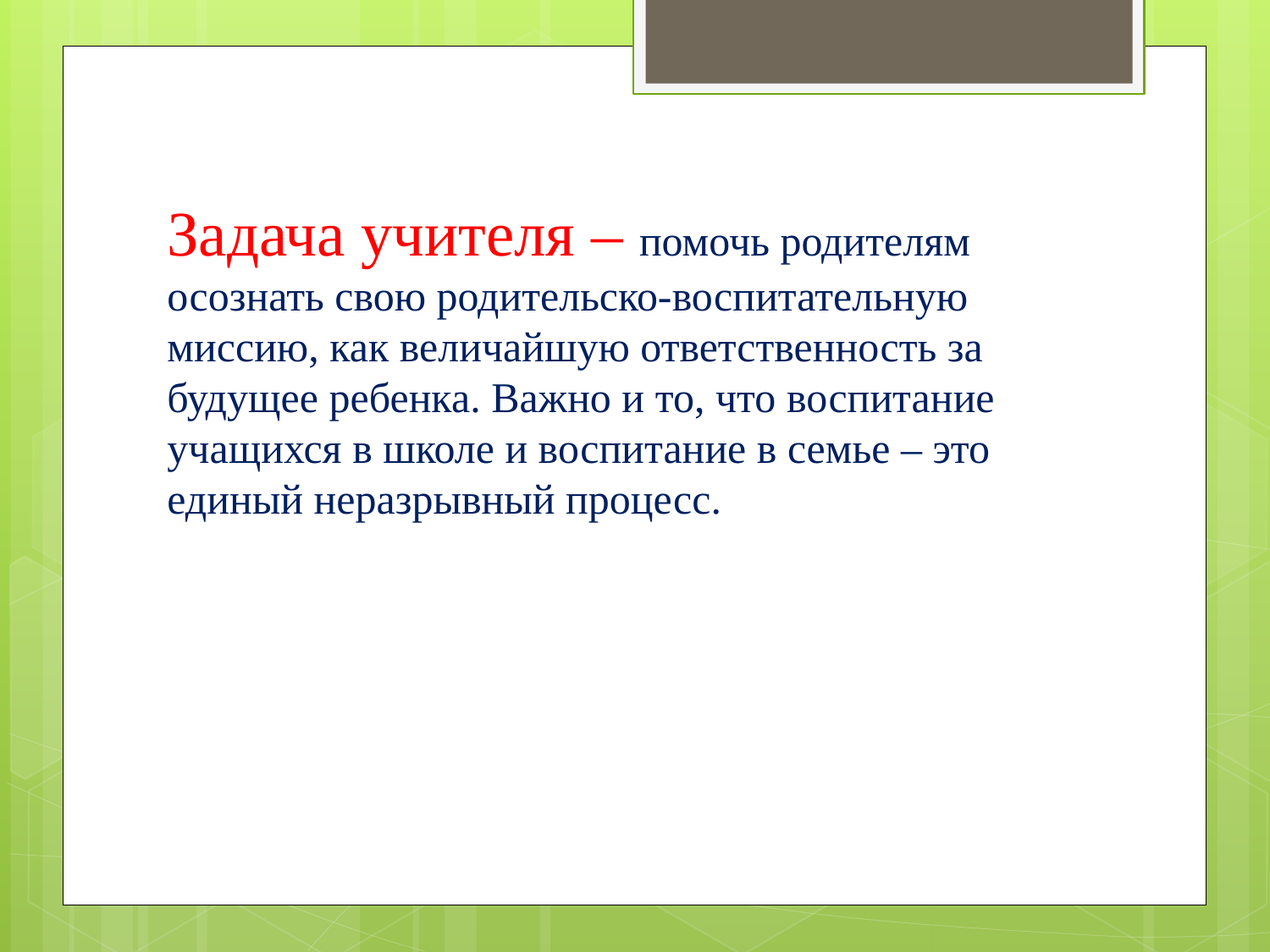

Задача учителя – помочь родителям осознать свою родительско-воспитательную миссию, как величайшую ответственность за будущее ребенка. Важно и то, что воспитание учащихся в школе и воспитание в семье – это единый неразрывный процесс.